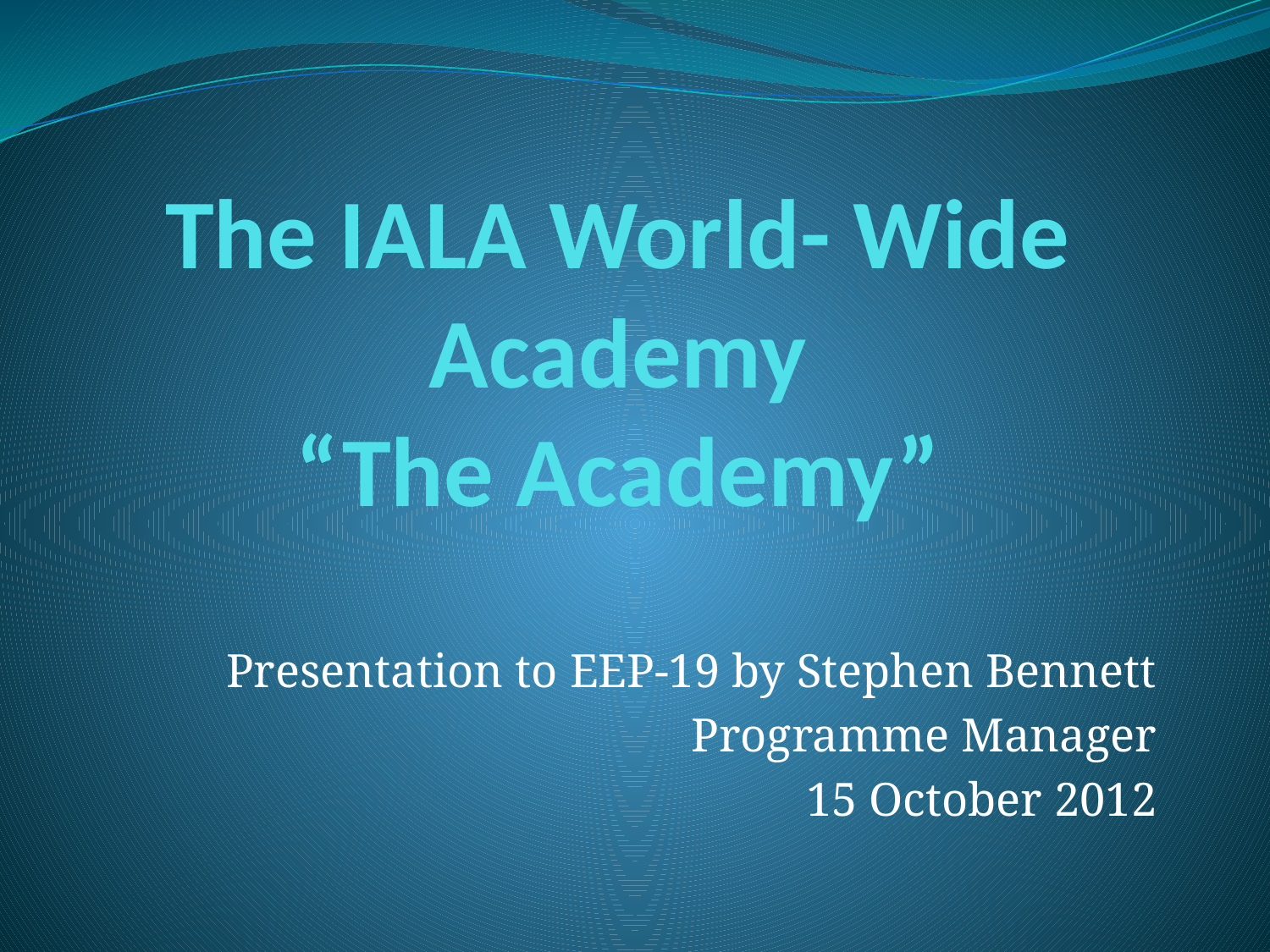

# The IALA World- Wide Academy “The Academy”
Presentation to EEP-19 by Stephen Bennett
Programme Manager
15 October 2012